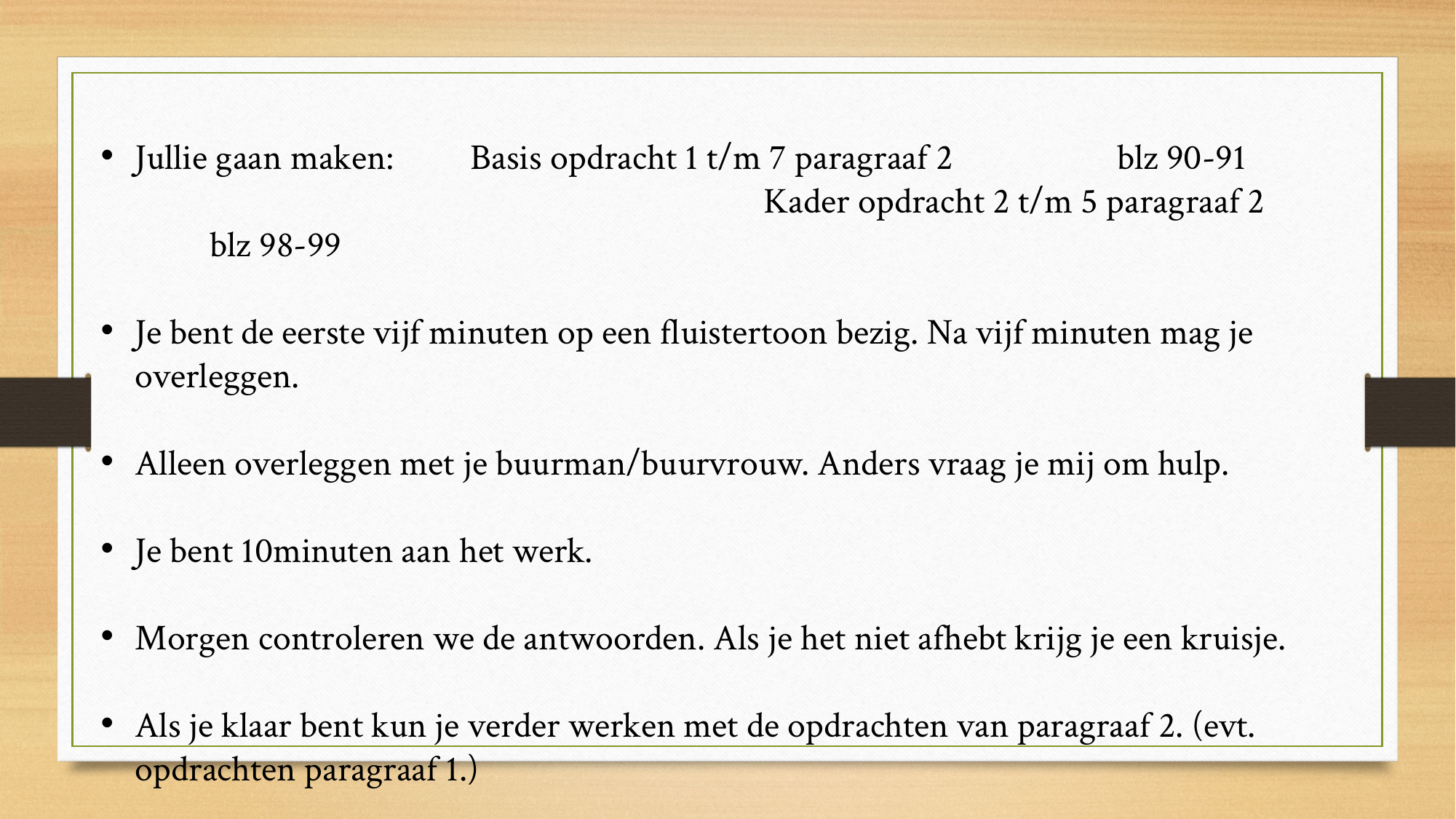

Jullie gaan maken:	 Basis opdracht 1 t/m 7 paragraaf 2		blz 90-91
				 	 	 Kader opdracht 2 t/m 5 paragraaf 2 		blz 98-99

Je bent de eerste vijf minuten op een fluistertoon bezig. Na vijf minuten mag je overleggen.

Alleen overleggen met je buurman/buurvrouw. Anders vraag je mij om hulp.

Je bent 10minuten aan het werk.

Morgen controleren we de antwoorden. Als je het niet afhebt krijg je een kruisje.

Als je klaar bent kun je verder werken met de opdrachten van paragraaf 2. (evt. opdrachten paragraaf 1.)